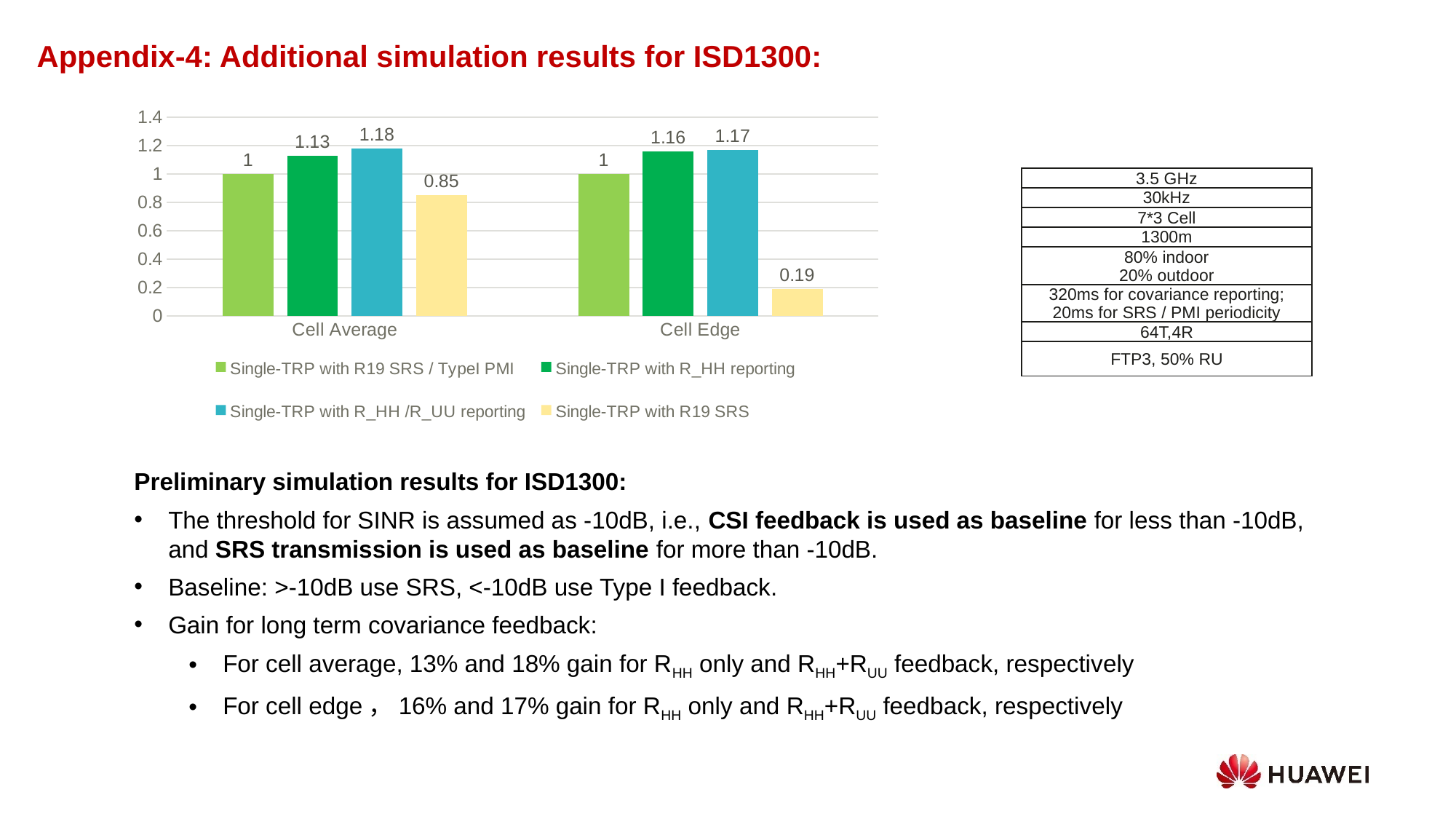

Appendix-4: Additional simulation results for ISD1300:

### Chart

| Category | Single-TRP with R19 SRS / TypeI PMI
 | Single-TRP with R_HH reporting
 | Single-TRP with R_HH /R_UU reporting
 | Single-TRP with R19 SRS |
|---|---|---|---|---|
| Cell Average | 1.0 | 1.13 | 1.18 | 0.85 |
| Cell Edge | 1.0 | 1.16 | 1.17 | 0.19 |
| 3.5 GHz |
| --- |
| 30kHz |
| 7\*3 Cell |
| 1300m |
| 80% indoor 20% outdoor |
| 320ms for covariance reporting; 20ms for SRS / PMI periodicity |
| 64T,4R |
| FTP3, 50% RU |
Preliminary simulation results for ISD1300:
The threshold for SINR is assumed as -10dB, i.e., CSI feedback is used as baseline for less than -10dB, and SRS transmission is used as baseline for more than -10dB.
Baseline: >-10dB use SRS, <-10dB use Type I feedback.
Gain for long term covariance feedback:
For cell average, 13% and 18% gain for RHH only and RHH+RUU feedback, respectively
For cell edge，16% and 17% gain for RHH only and RHH+RUU feedback, respectively